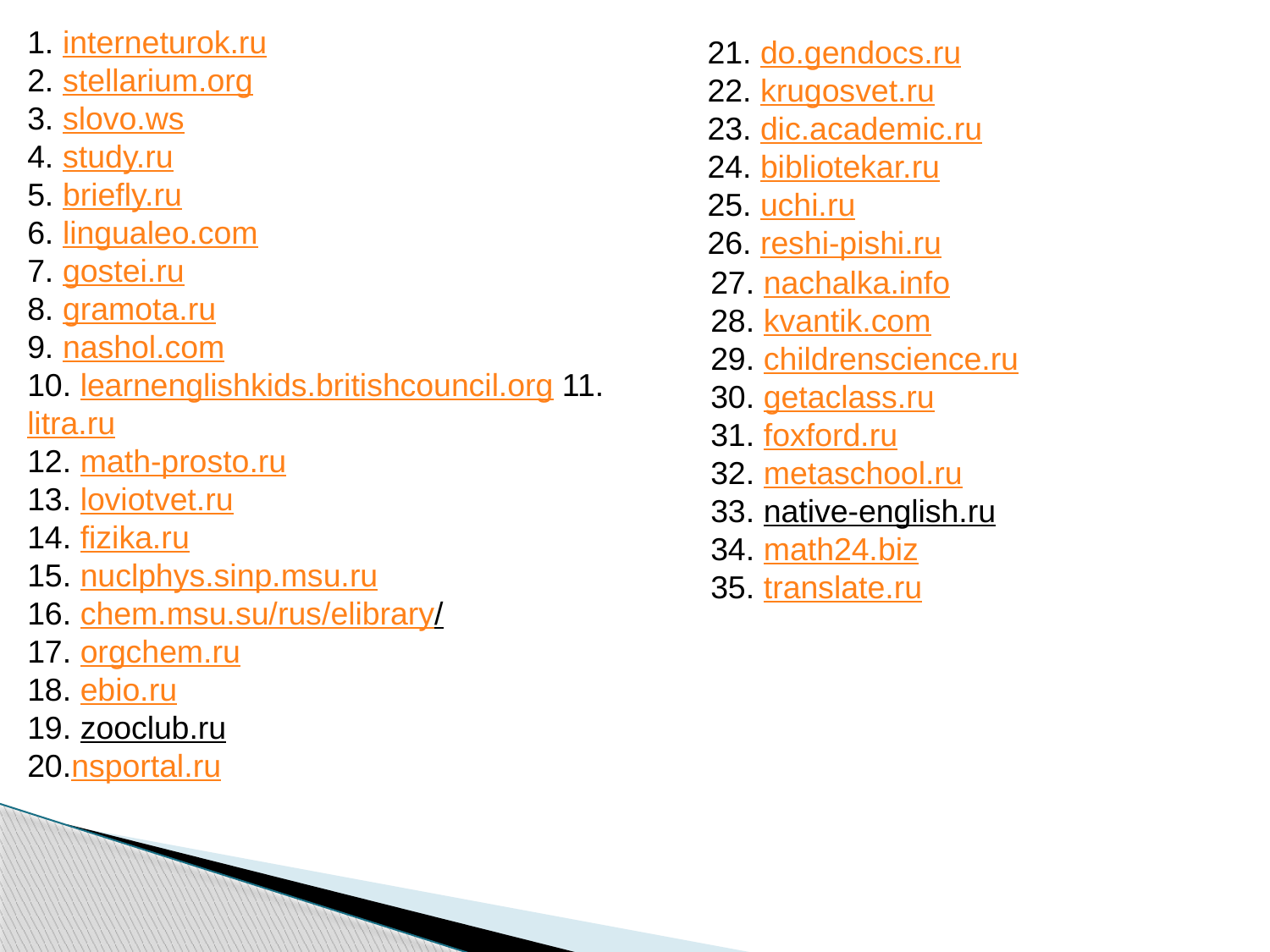

1. interneturok.ru
2. stellarium.org
3. slovo.ws
4. study.ru
5. briefly.ru
6. lingualeo.com
7. gostei.ru
8. gramota.ru
9. nashol.com
10. learnenglishkids.britishcouncil.org 11. litra.ru
12. math-prosto.ru
13. loviotvet.ru
14. fizika.ru
15. nuclphys.sinp.msu.ru
16. chem.msu.su/rus/elibrary/
17. orgchem.ru
18. ebio.ru
19. zooclub.ru 
20.nsportal.ru
21. do.gendocs.ru
22. krugosvet.ru
23. dic.academic.ru
24. bibliotekar.ru
25. uchi.ru
26. reshi-pishi.ru
27. nachalka.info
28. kvantik.com
29. childrenscience.ru
30. getaclass.ru 
31. foxford.ru 
32. metaschool.ru
33. native-english.ru 
34. math24.biz
35. translate.ru